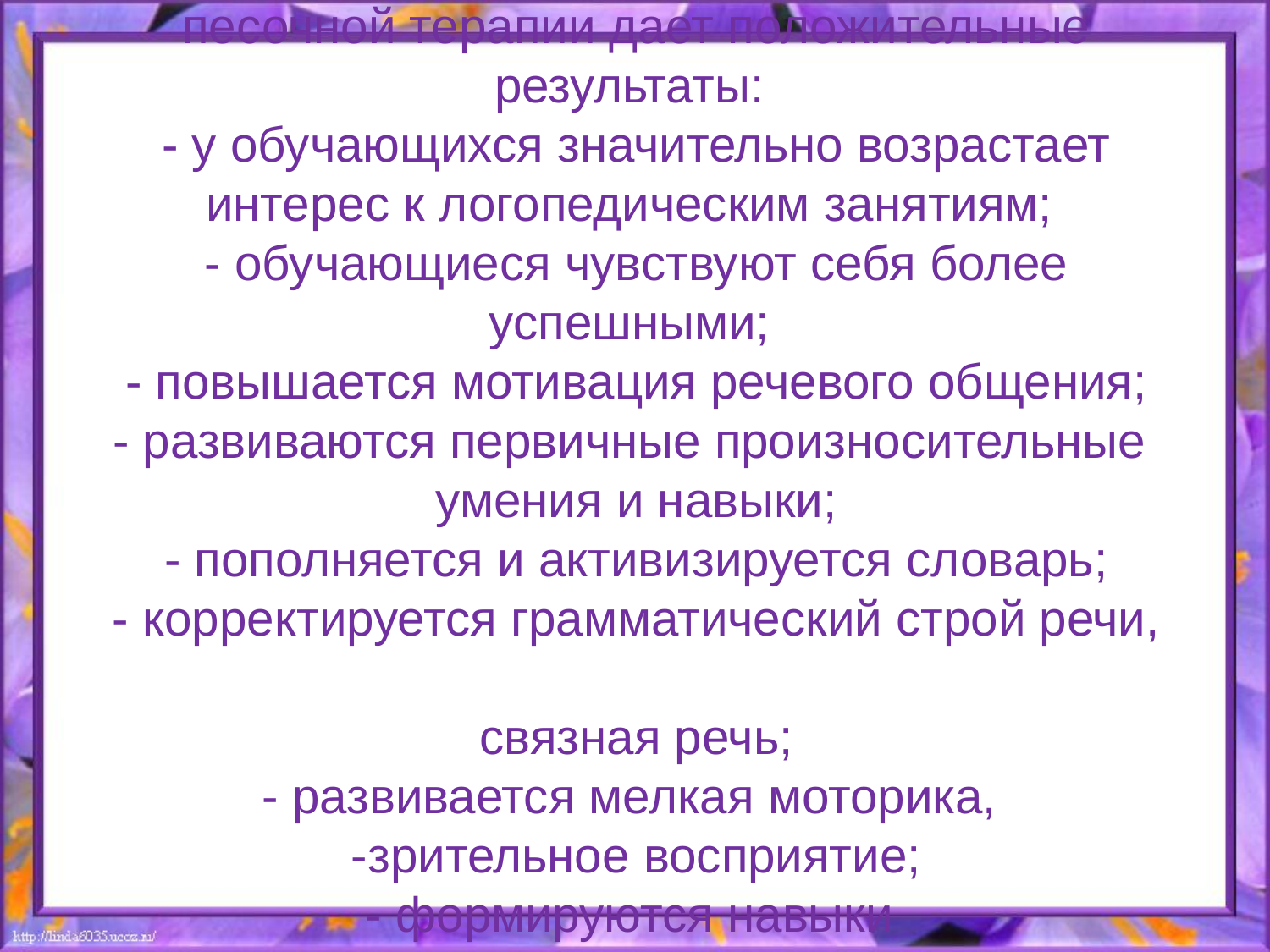

Опыт работы показал, что использование песочной терапии дает положительные результаты: 
- у обучающихся значительно возрастает интерес к логопедическим занятиям; 
- обучающиеся чувствуют себя более успешными; 
- повышается мотивация речевого общения;
- развиваются первичные произносительные
умения и навыки;
- пополняется и активизируется словарь;
- корректируется грамматический строй речи,
связная речь;
- развивается мелкая моторика,
-зрительное восприятие;
- формируются навыки
чтения и письма.